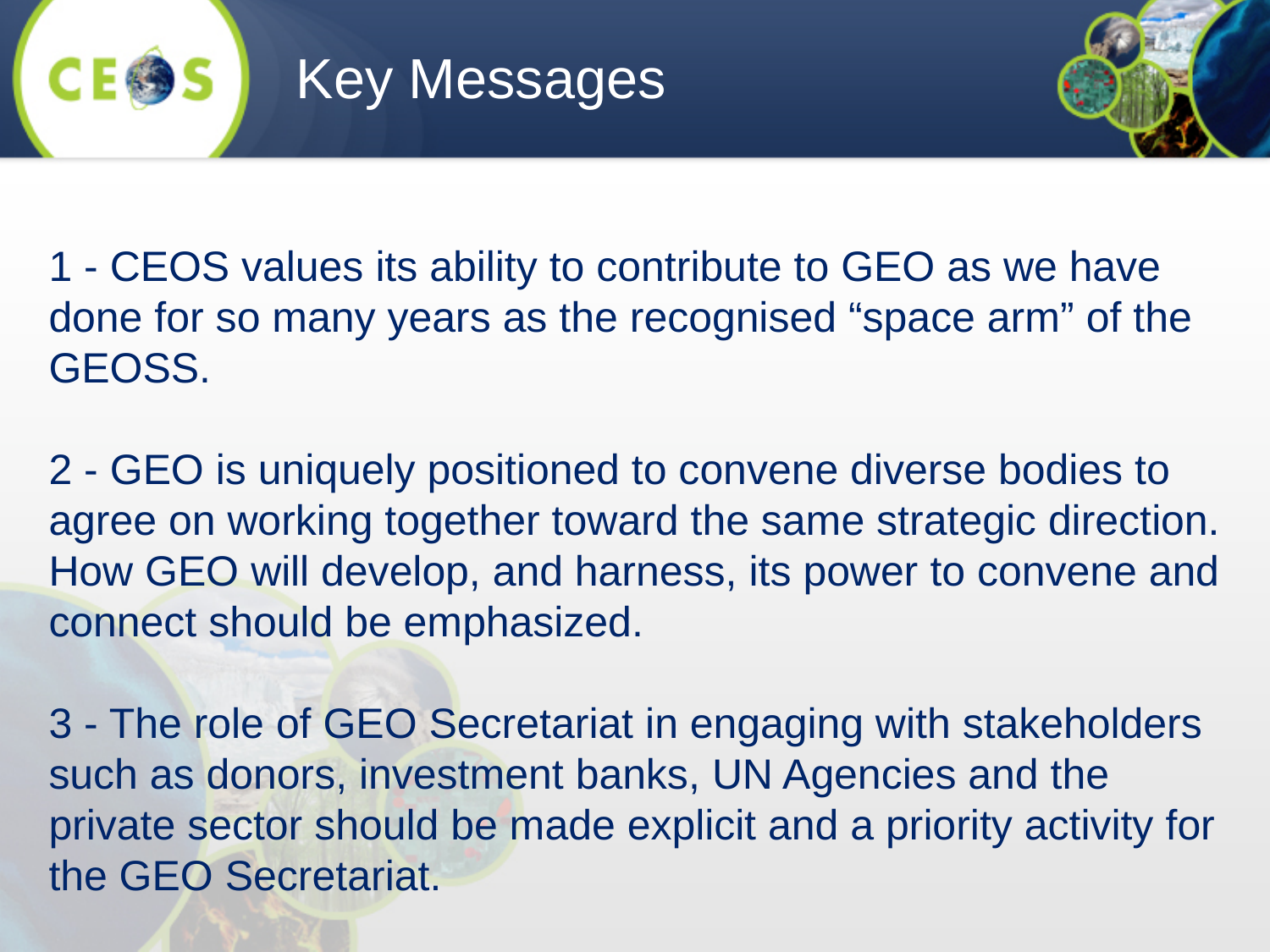

Key Messages
1 - CEOS values its ability to contribute to GEO as we have done for so many years as the recognised “space arm” of the GEOSS.

2 - GEO is uniquely positioned to convene diverse bodies to agree on working together toward the same strategic direction. How GEO will develop, and harness, its power to convene and connect should be emphasized.

3 - The role of GEO Secretariat in engaging with stakeholders such as donors, investment banks, UN Agencies and the private sector should be made explicit and a priority activity for the GEO Secretariat.